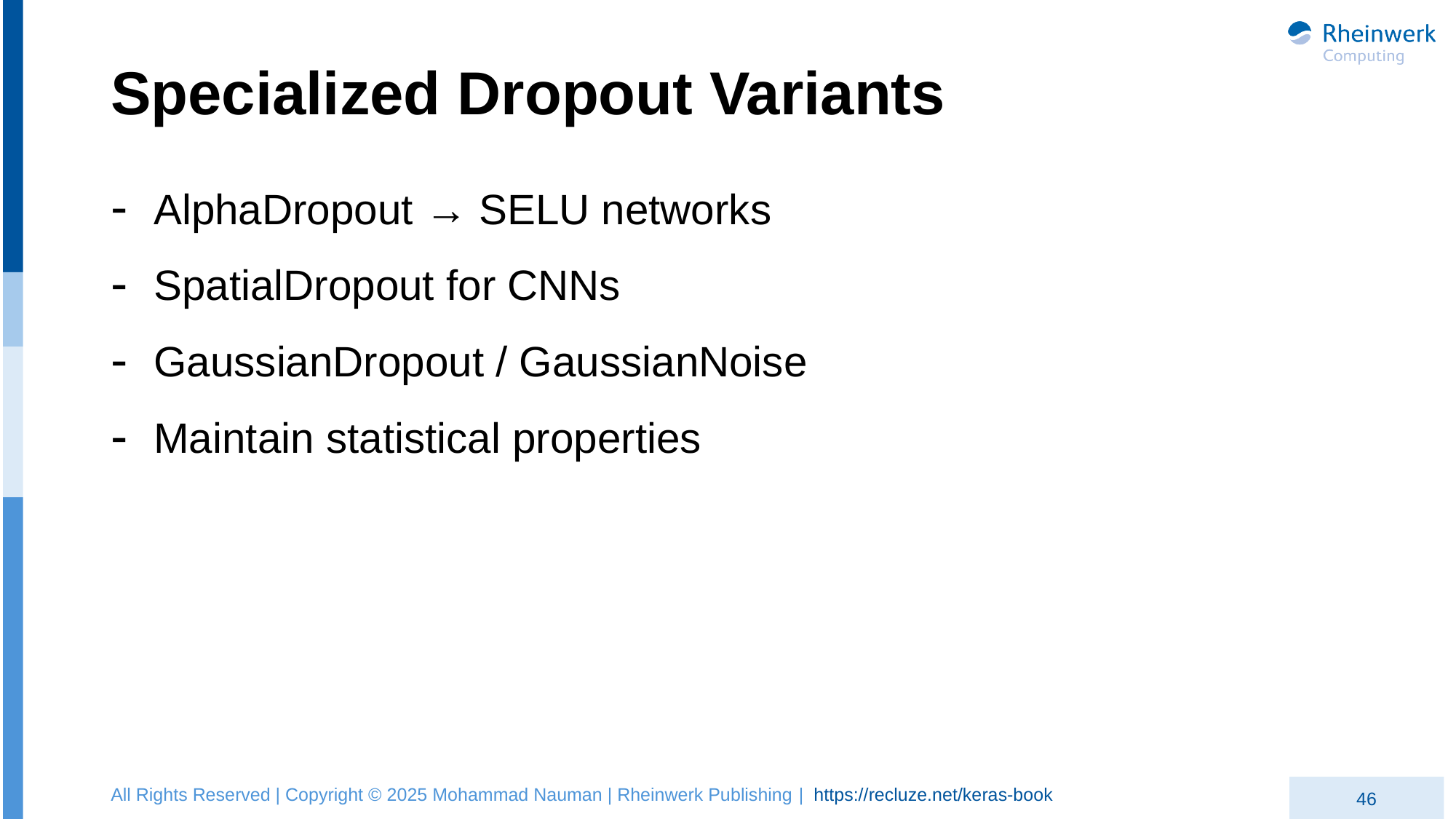

# Specialized Dropout Variants
AlphaDropout → SELU networks
SpatialDropout for CNNs
GaussianDropout / GaussianNoise
Maintain statistical properties